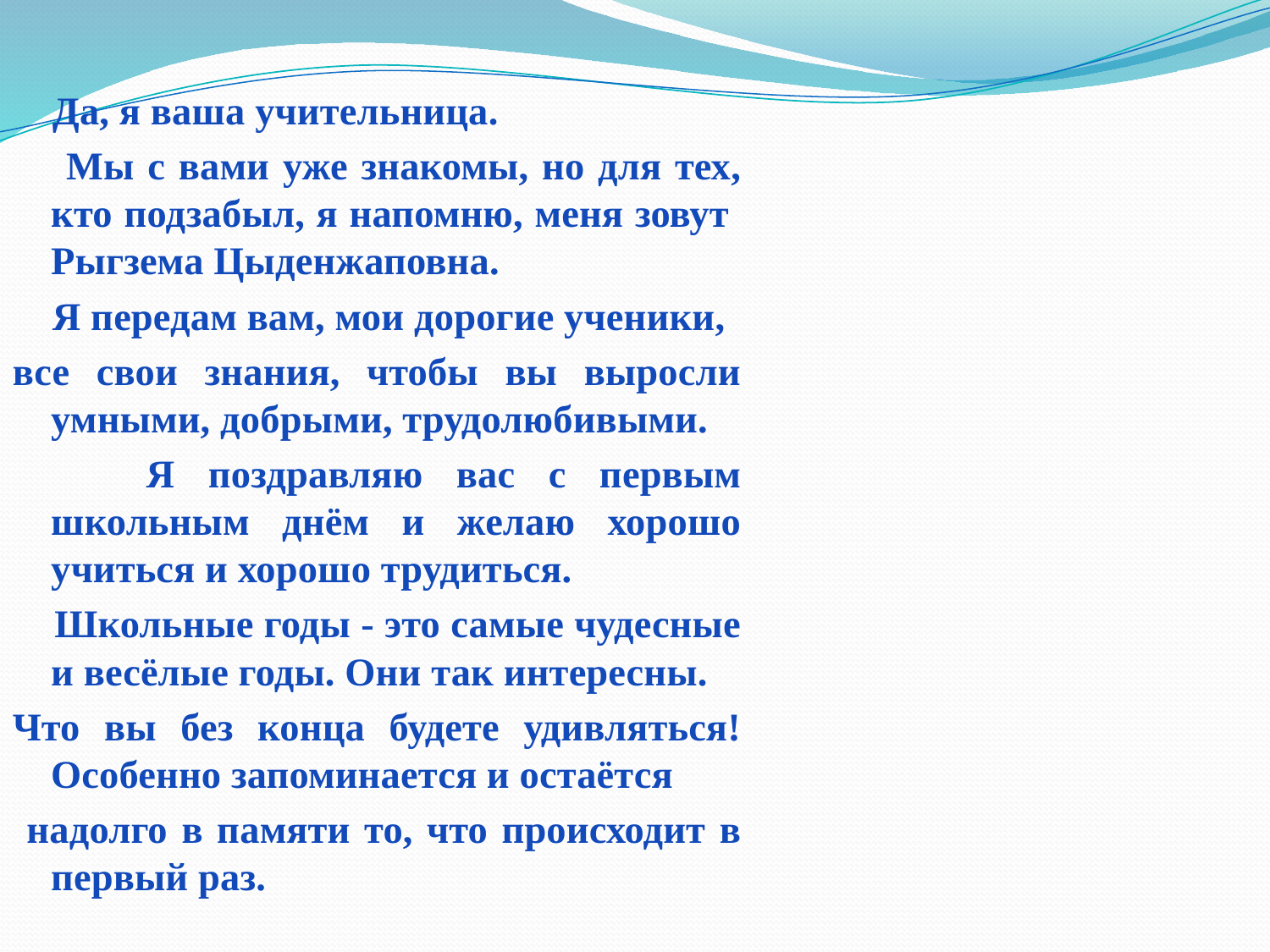

Да, я ваша учительница.
    Мы с вами уже знакомы, но для тех, кто подзабыл, я напомню, меня зовут  Рыгзема Цыденжаповна.
    Я передам вам, мои дорогие ученики,
все свои знания, чтобы вы выросли умными, добрыми, трудолюбивыми.
    Я поздравляю вас с первым школьным днём и желаю хорошо учиться и хорошо трудиться.
    Школьные годы - это самые чудесные и весёлые годы. Они так интересны.
Что вы без конца будете удивляться! Особенно запоминается и остаётся
 надолго в памяти то, что происходит в первый раз.